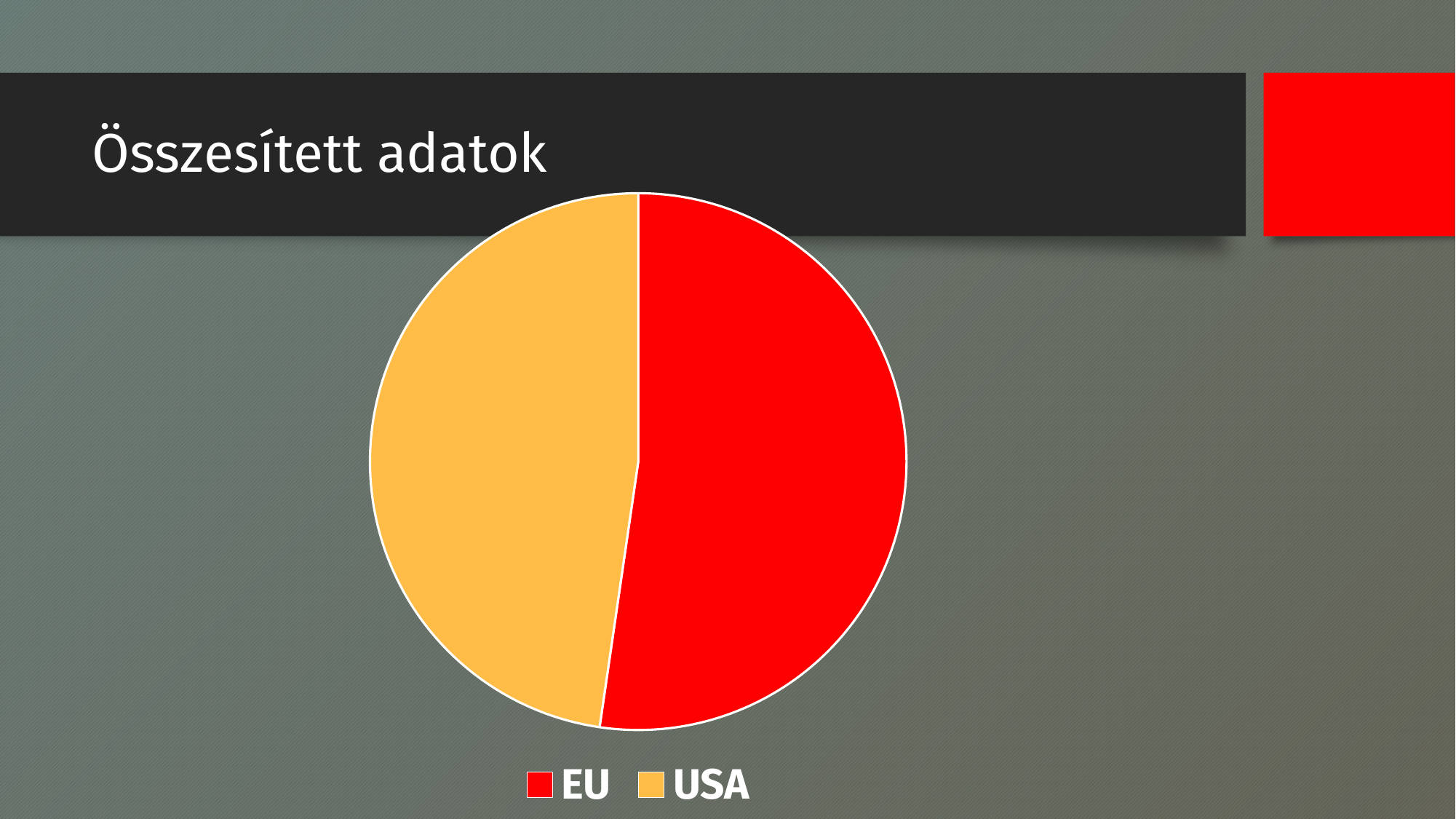

# Összesített adatok

### Chart

| Category |  |
|---|---|
| EU | 12.5 |
| USA | 11.400000000000002 |